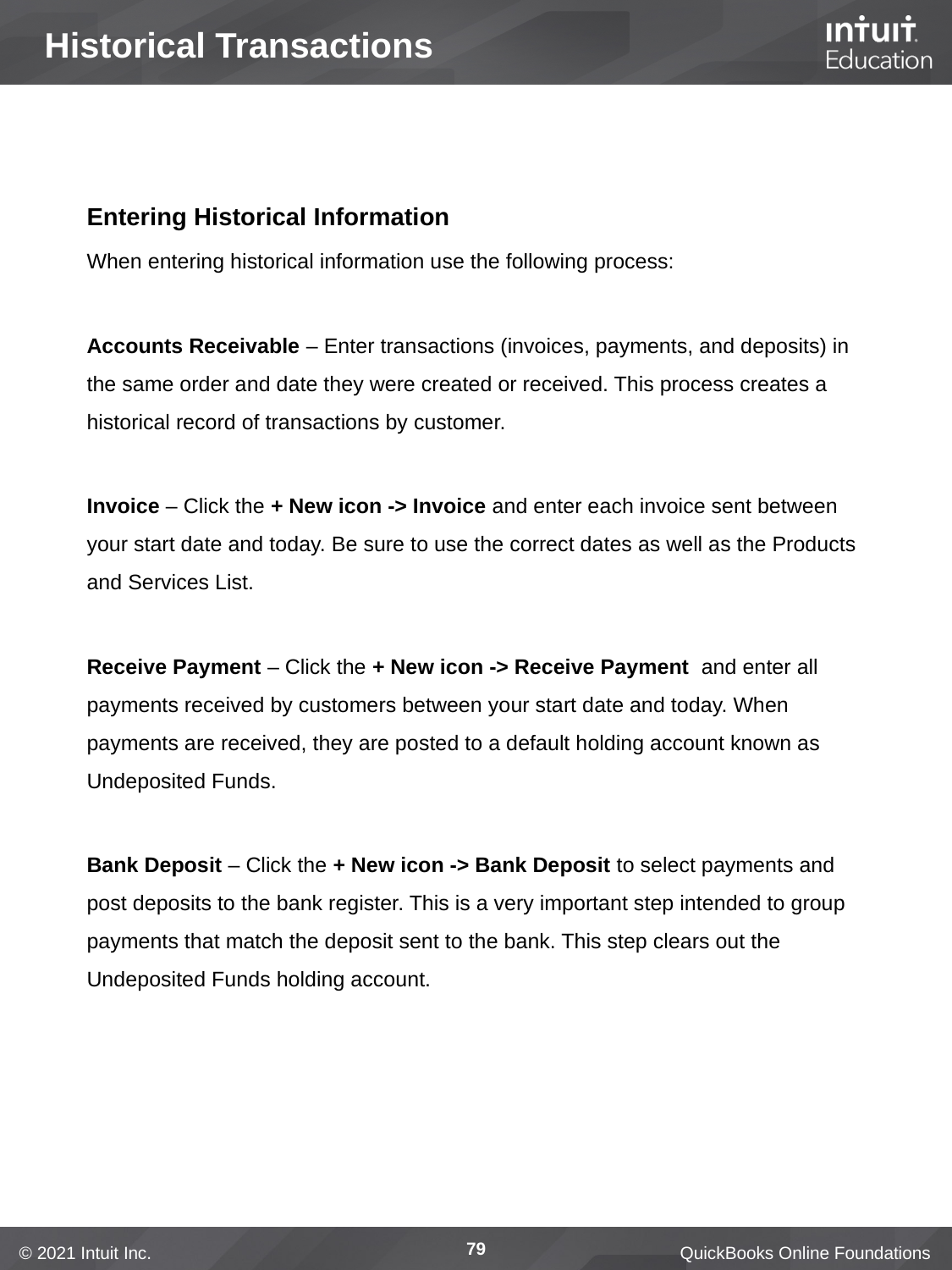

# Historical Transactions
Entering Historical Information
When entering historical information use the following process:

Accounts Receivable – Enter transactions (invoices, payments, and deposits) in the same order and date they were created or received. This process creates a historical record of transactions by customer.

Invoice – Click the + New icon -> Invoice and enter each invoice sent between your start date and today. Be sure to use the correct dates as well as the Products and Services List.

Receive Payment – Click the + New icon -> Receive Payment  and enter all payments received by customers between your start date and today. When payments are received, they are posted to a default holding account known as Undeposited Funds.

Bank Deposit – Click the + New icon -> Bank Deposit to select payments and post deposits to the bank register. This is a very important step intended to group payments that match the deposit sent to the bank. This step clears out the Undeposited Funds holding account.
79